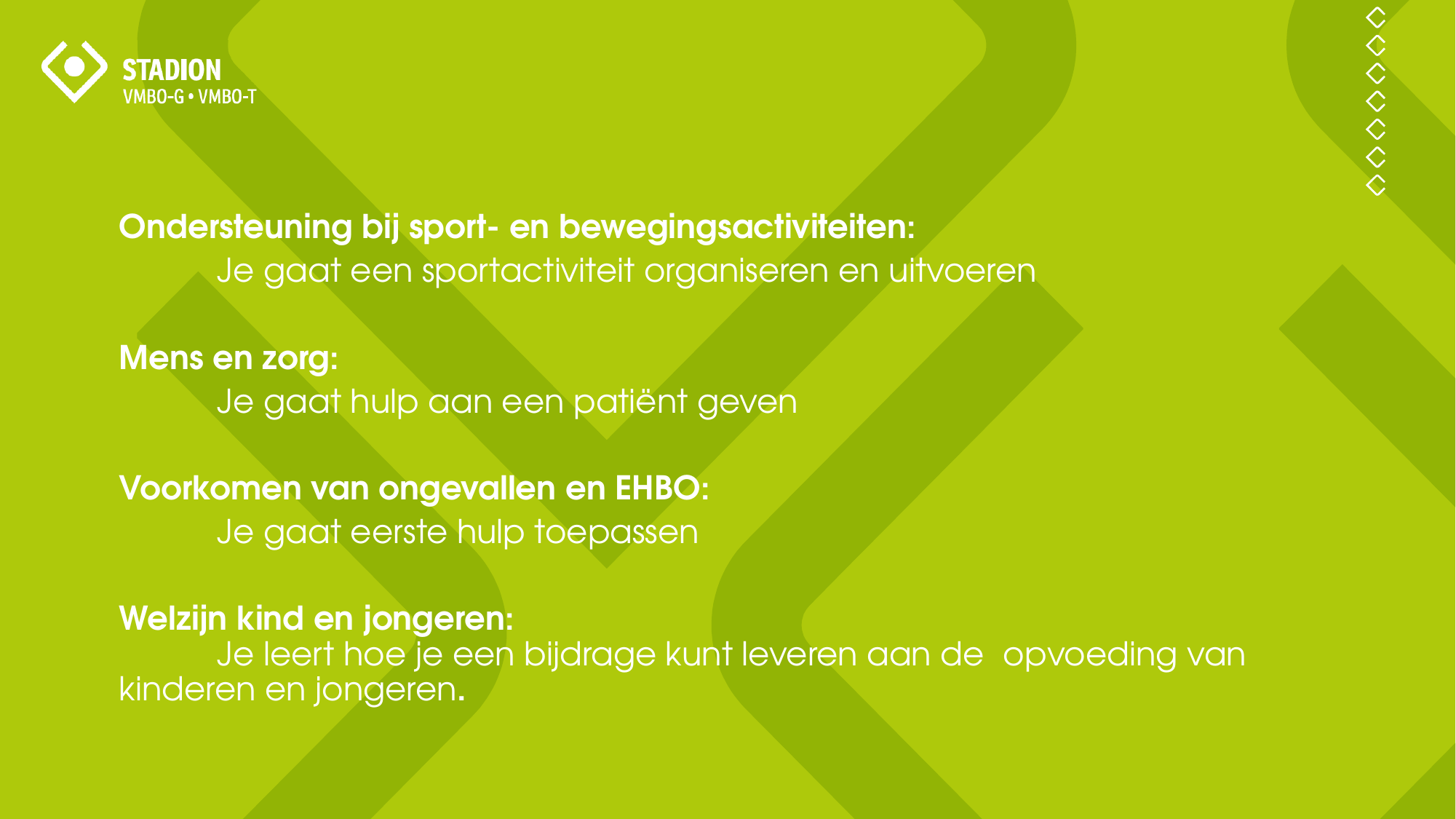

Ondersteuning bij sport- en bewegingsactiviteiten:
	Je gaat een sportactiviteit organiseren en uitvoeren

Mens en zorg:
	Je gaat hulp aan een patiënt geven

Voorkomen van ongevallen en EHBO:
	Je gaat eerste hulp toepassen

Welzijn kind en jongeren:
  	Je leert hoe je een bijdrage kunt leveren aan de 	opvoeding van kinderen en jongeren.